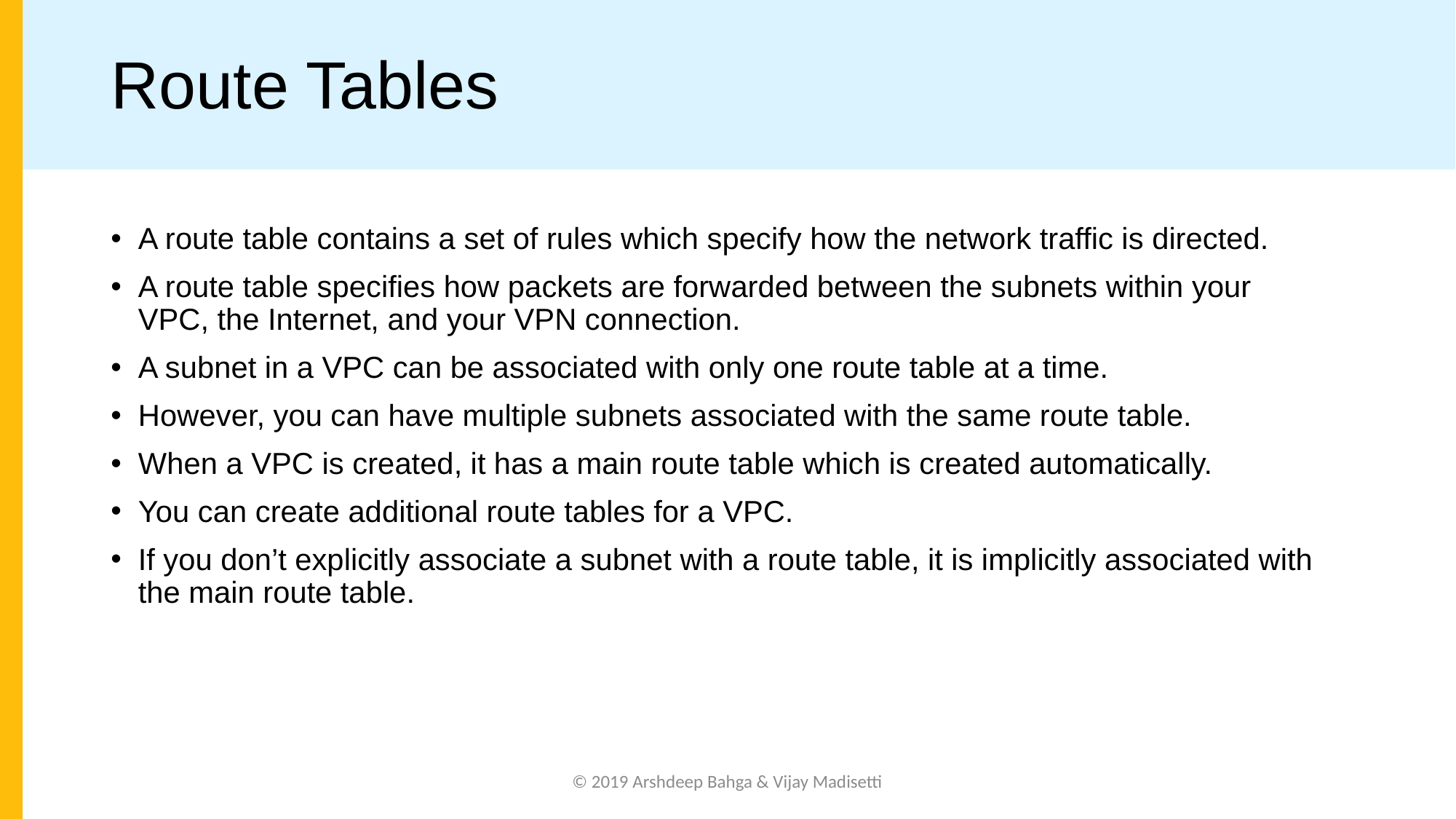

# Route Tables
A route table contains a set of rules which specify how the network traffic is directed.
A route table specifies how packets are forwarded between the subnets within your VPC, the Internet, and your VPN connection.
A subnet in a VPC can be associated with only one route table at a time.
However, you can have multiple subnets associated with the same route table.
When a VPC is created, it has a main route table which is created automatically.
You can create additional route tables for a VPC.
If you don’t explicitly associate a subnet with a route table, it is implicitly associated with the main route table.
© 2019 Arshdeep Bahga & Vijay Madisetti